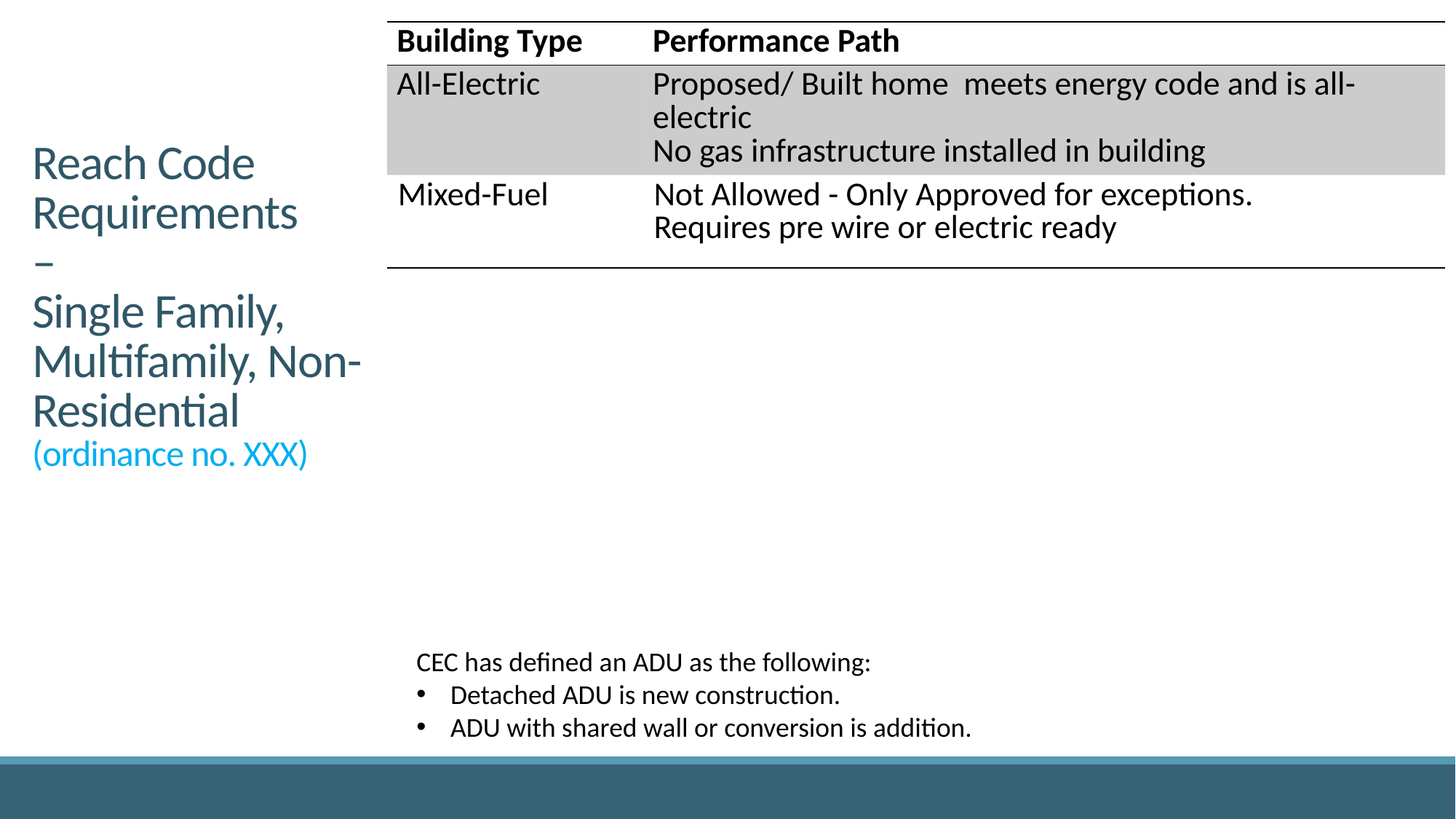

| Building Type | Performance Path |
| --- | --- |
| All-Electric | Proposed/ Built home meets energy code and is all-electric No gas infrastructure installed in building |
| Mixed-Fuel | Not Allowed - Only Approved for exceptions. Requires pre wire or electric ready |
# Reach Code Requirements – Single Family, Multifamily, Non-Residential (ordinance no. XXX)
CEC has defined an ADU as the following:
Detached ADU is new construction.
ADU with shared wall or conversion is addition.